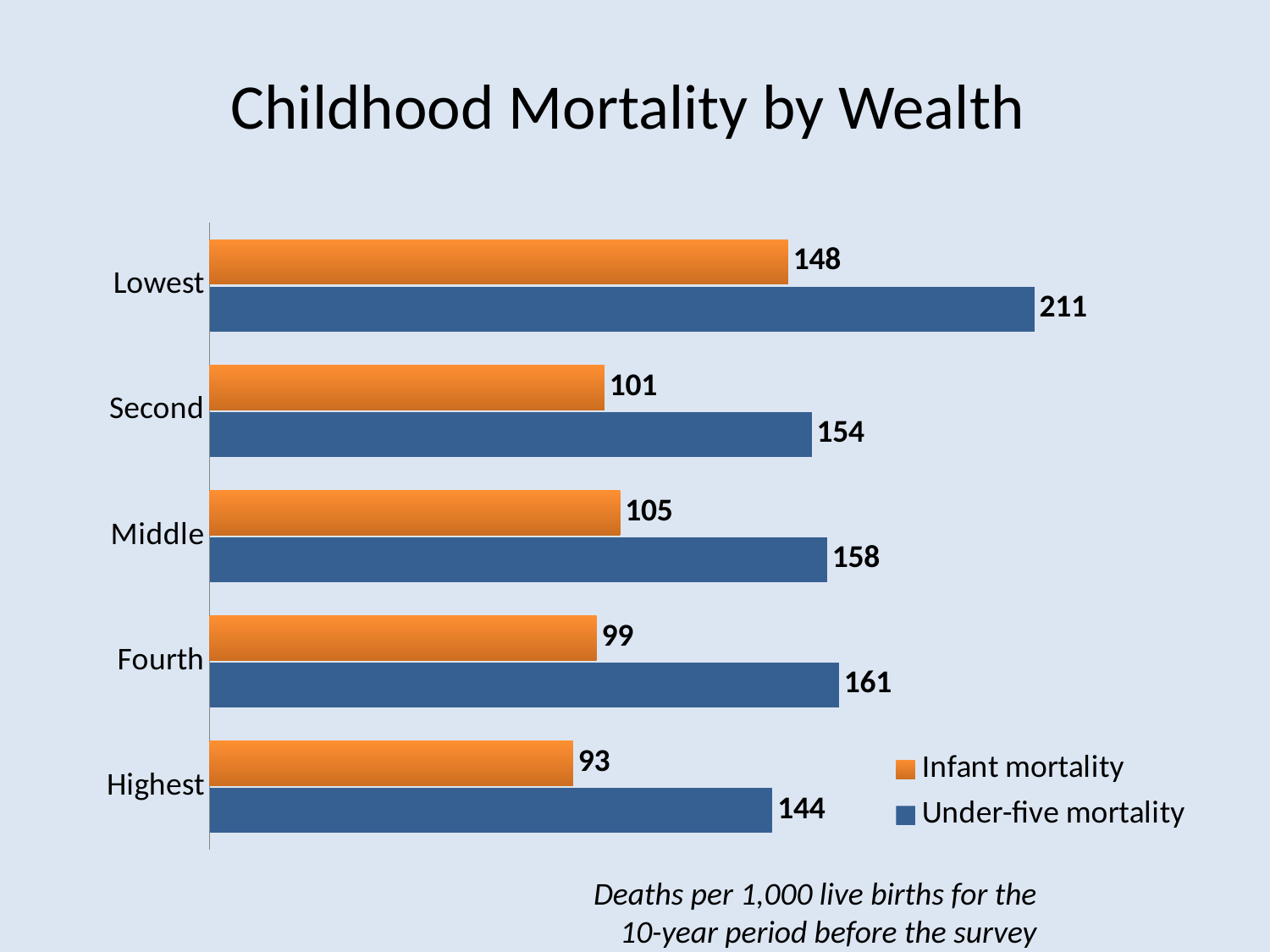

# Childhood Mortality by Wealth

### Chart

| Category | Under-five mortality | Infant mortality |
|---|---|---|
| Highest | 144.0 | 93.0 |
| Fourth | 161.0 | 99.0 |
| Middle | 158.0 | 105.0 |
| Second | 154.0 | 101.0 |
| Lowest | 211.0 | 148.0 |
Deaths per 1,000 live births for the 10-year period before the survey